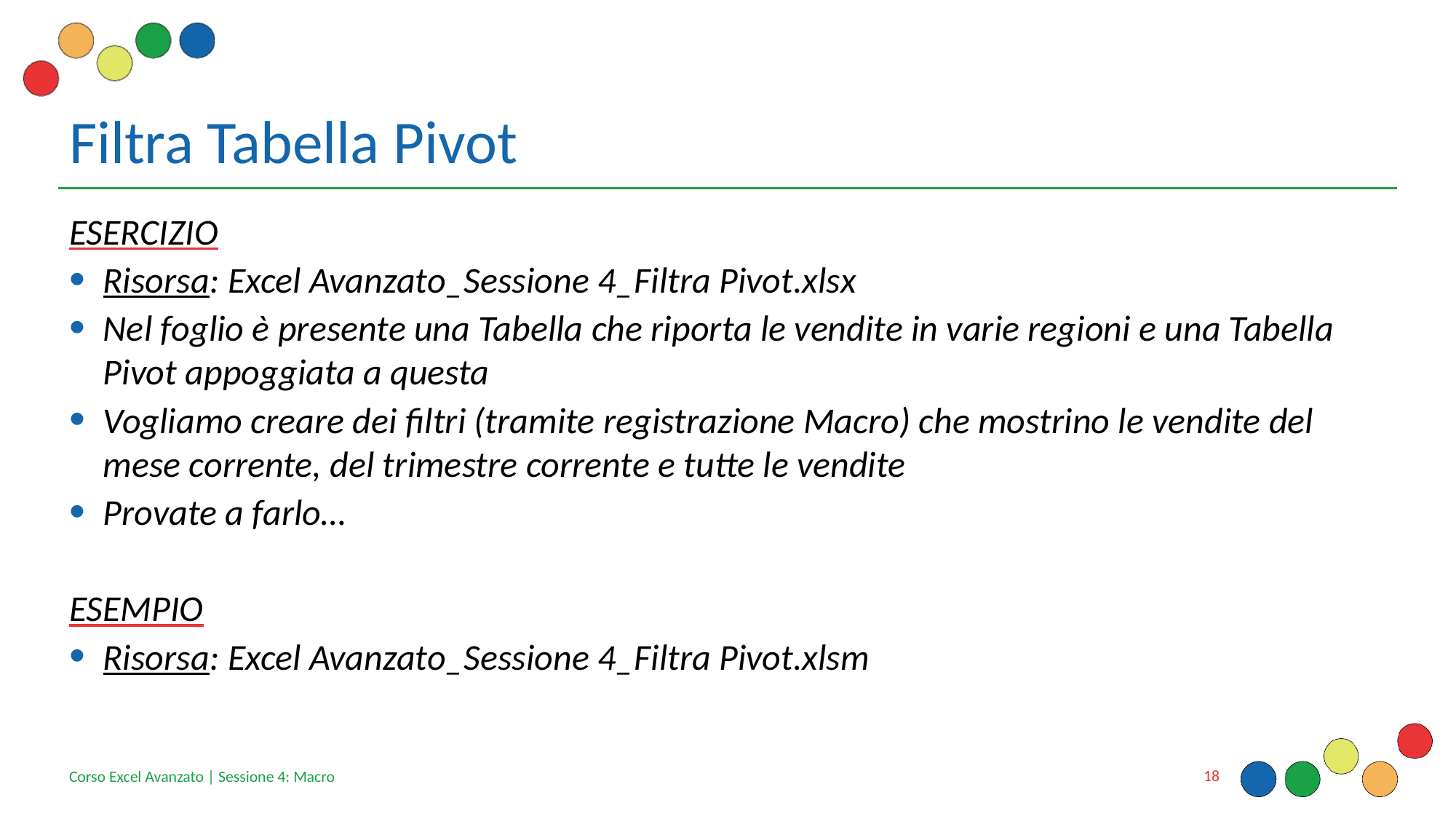

# Filtra Tabella Pivot
ESERCIZIO
Risorsa: Excel Avanzato_Sessione 4_Filtra Pivot.xlsx
Nel foglio è presente una Tabella che riporta le vendite in varie regioni e una Tabella Pivot appoggiata a questa
Vogliamo creare dei filtri (tramite registrazione Macro) che mostrino le vendite del mese corrente, del trimestre corrente e tutte le vendite
Provate a farlo…

ESEMPIO
Risorsa: Excel Avanzato_Sessione 4_Filtra Pivot.xlsm
18
Corso Excel Avanzato | Sessione 4: Macro